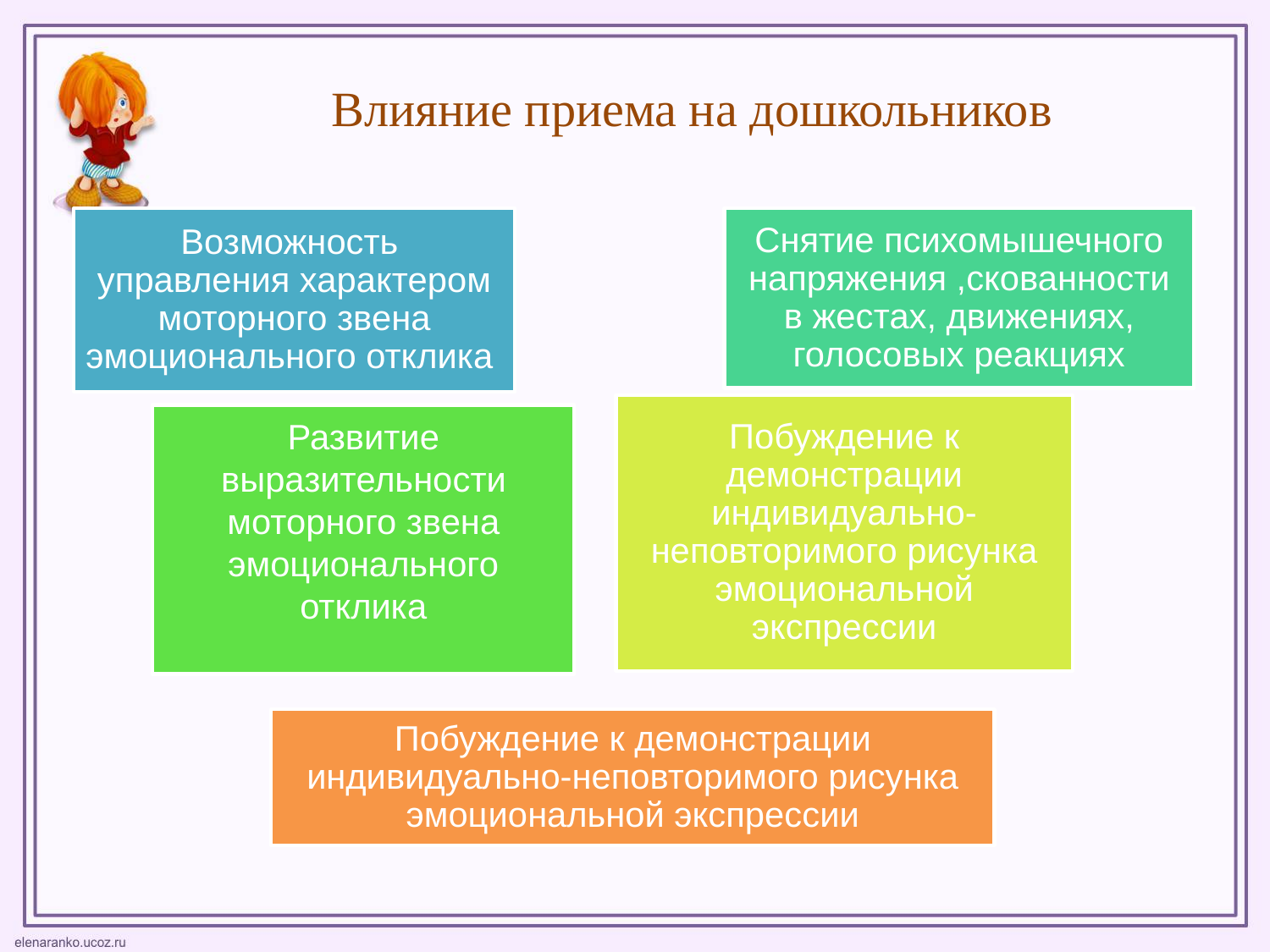

# Влияние приема на дошкольников
Возможность  управления характером моторного звена эмоционального отклика
Снятие психомышечного напряжения ,скованности в жестах, движениях, голосовых реакциях
Развитие выразительности моторного звена эмоционального отклика

Побуждение к демонстрации индивидуально-неповторимого рисунка эмоциональной экспрессии
Побуждение к демонстрации индивидуально-неповторимого рисунка эмоциональной экспрессии